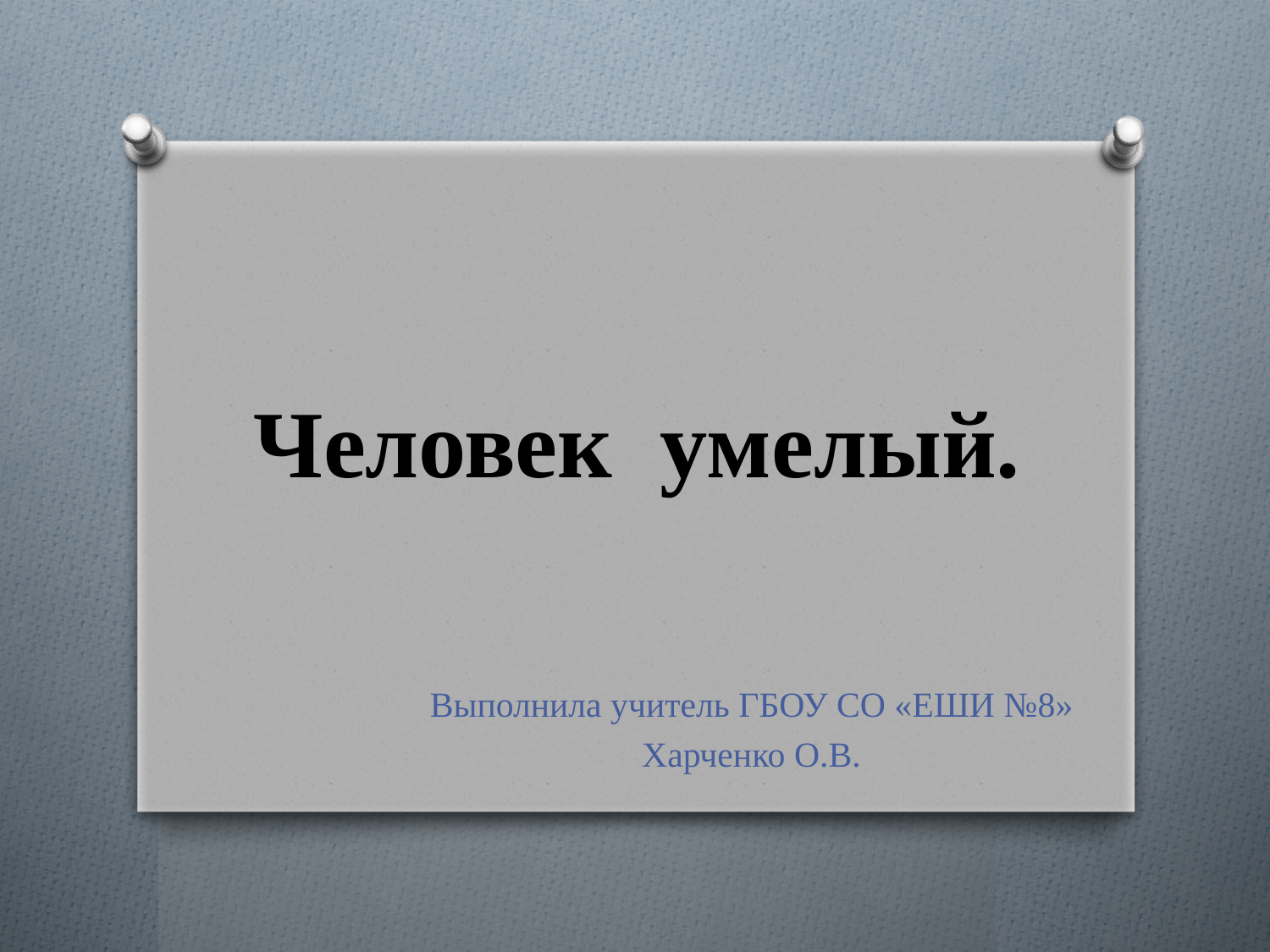

# Человек  умелый.
Выполнила учитель ГБОУ СО «ЕШИ №8»
Харченко О.В.